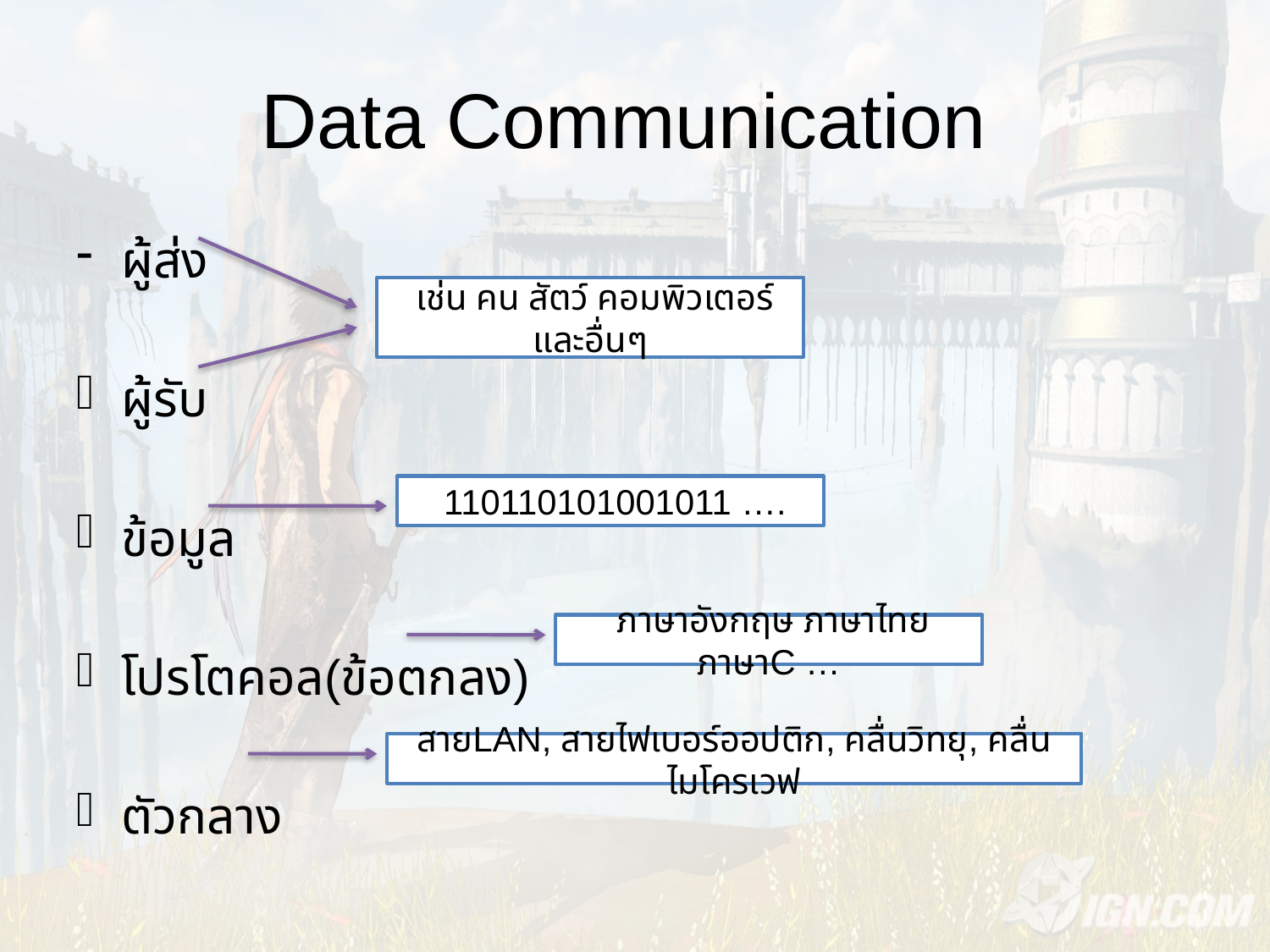

# Data Communication
ผู้ส่ง

ผู้รับ

ข้อมูล

โปรโตคอล(ข้อตกลง)

ตัวกลาง
 เช่น คน สัตว์ คอมพิวเตอร์ และอื่นๆ
 110110101001011 ….
 ภาษาอังกฤษ ภาษาไทย ภาษาC …
สายLAN, สายไฟเบอร์ออปติก, คลื่นวิทยุ, คลื่นไมโครเวฟ